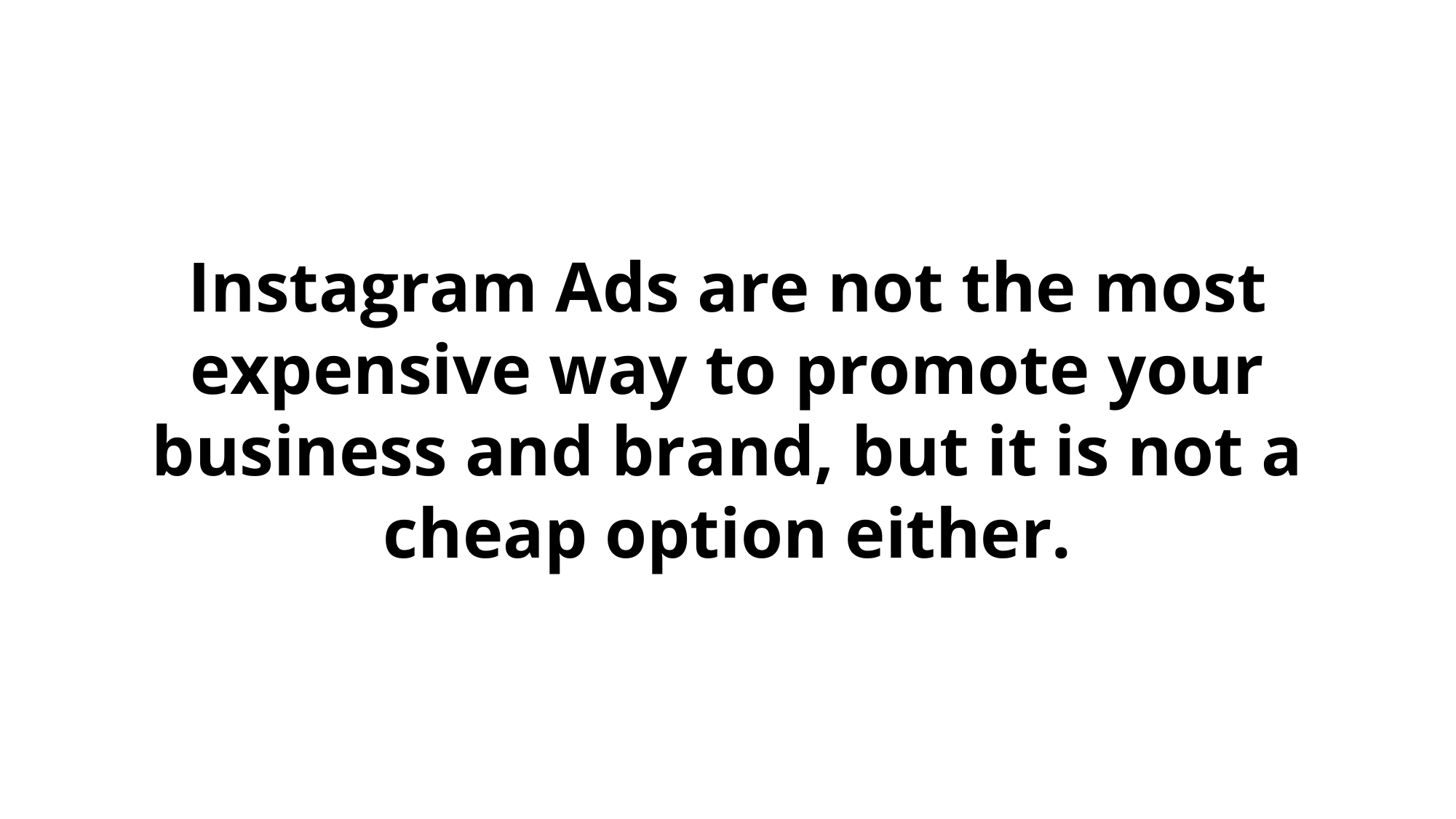

Instagram Ads are not the most expensive way to promote your business and brand, but it is not a cheap option either.